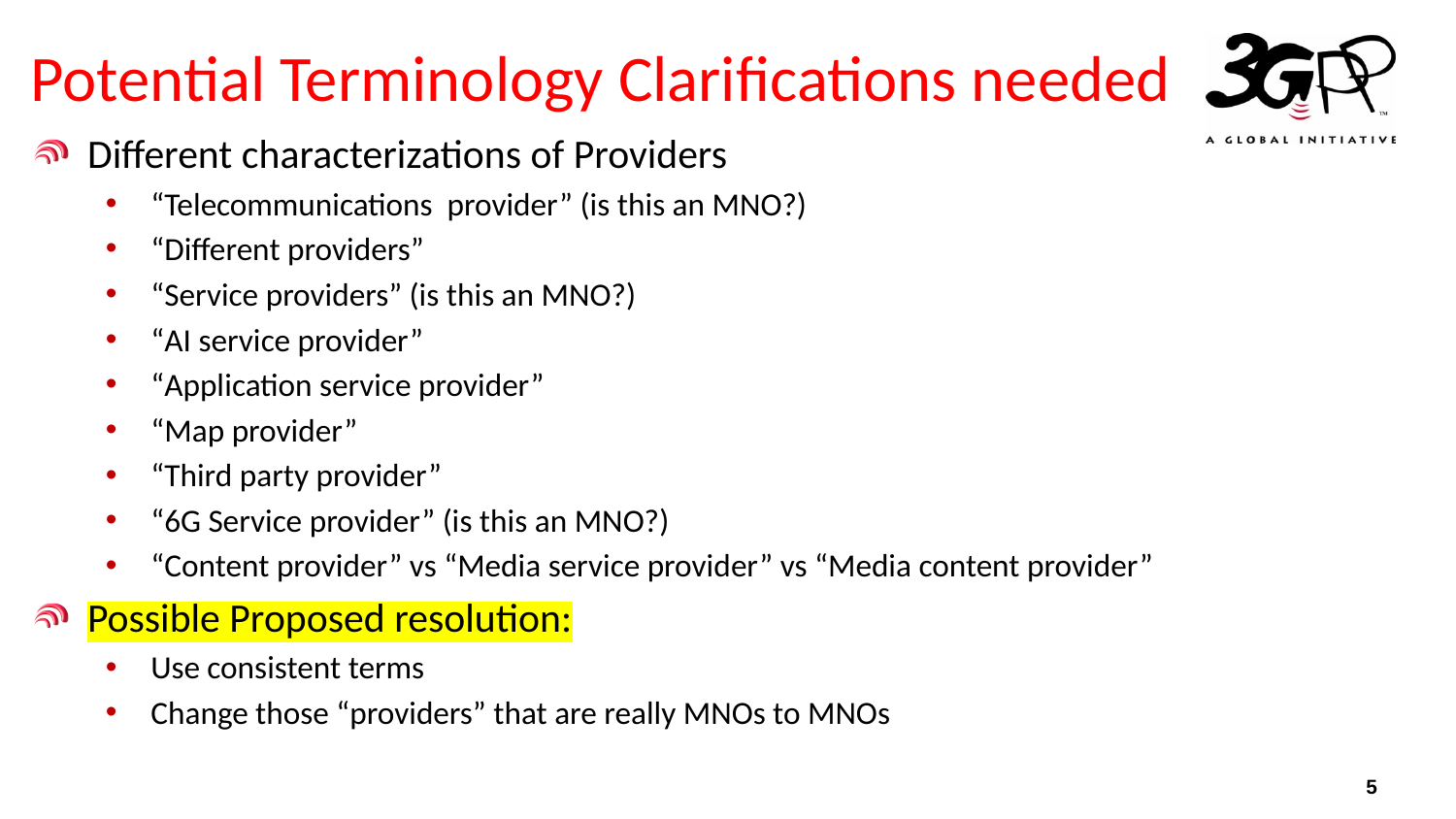

# Potential Terminology Clarifications needed
Different characterizations of Providers
“Telecommunications  provider” (is this an MNO?)
“Different providers”
“Service providers” (is this an MNO?)
“AI service provider”
“Application service provider”
“Map provider”
“Third party provider”
“6G Service provider” (is this an MNO?)
“Content provider” vs “Media service provider” vs “Media content provider”
Possible Proposed resolution:
Use consistent terms
Change those “providers” that are really MNOs to MNOs